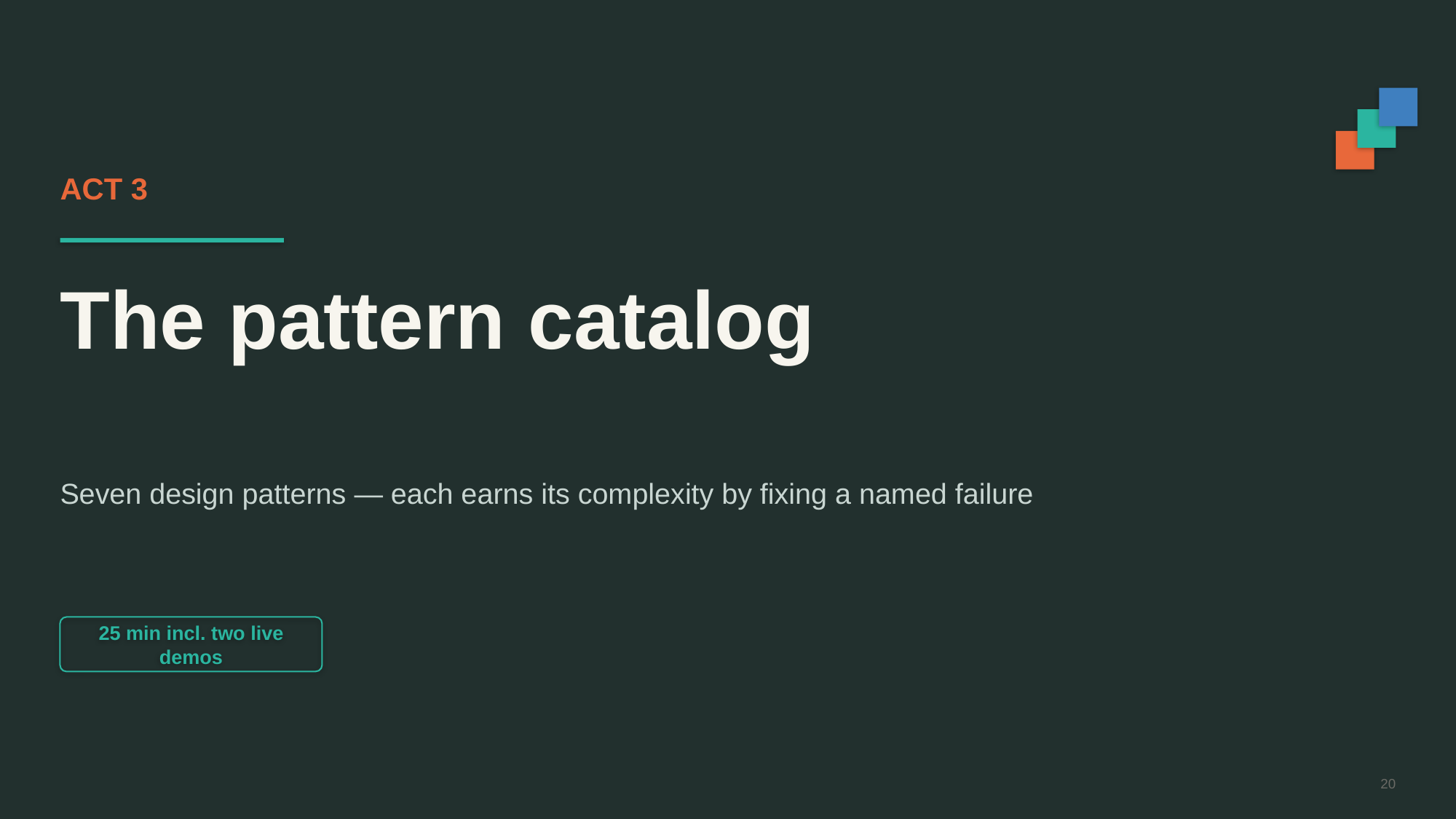

ACT 3

The pattern catalog
Seven design patterns — each earns its complexity by fixing a named failure
25 min incl. two live demos
20